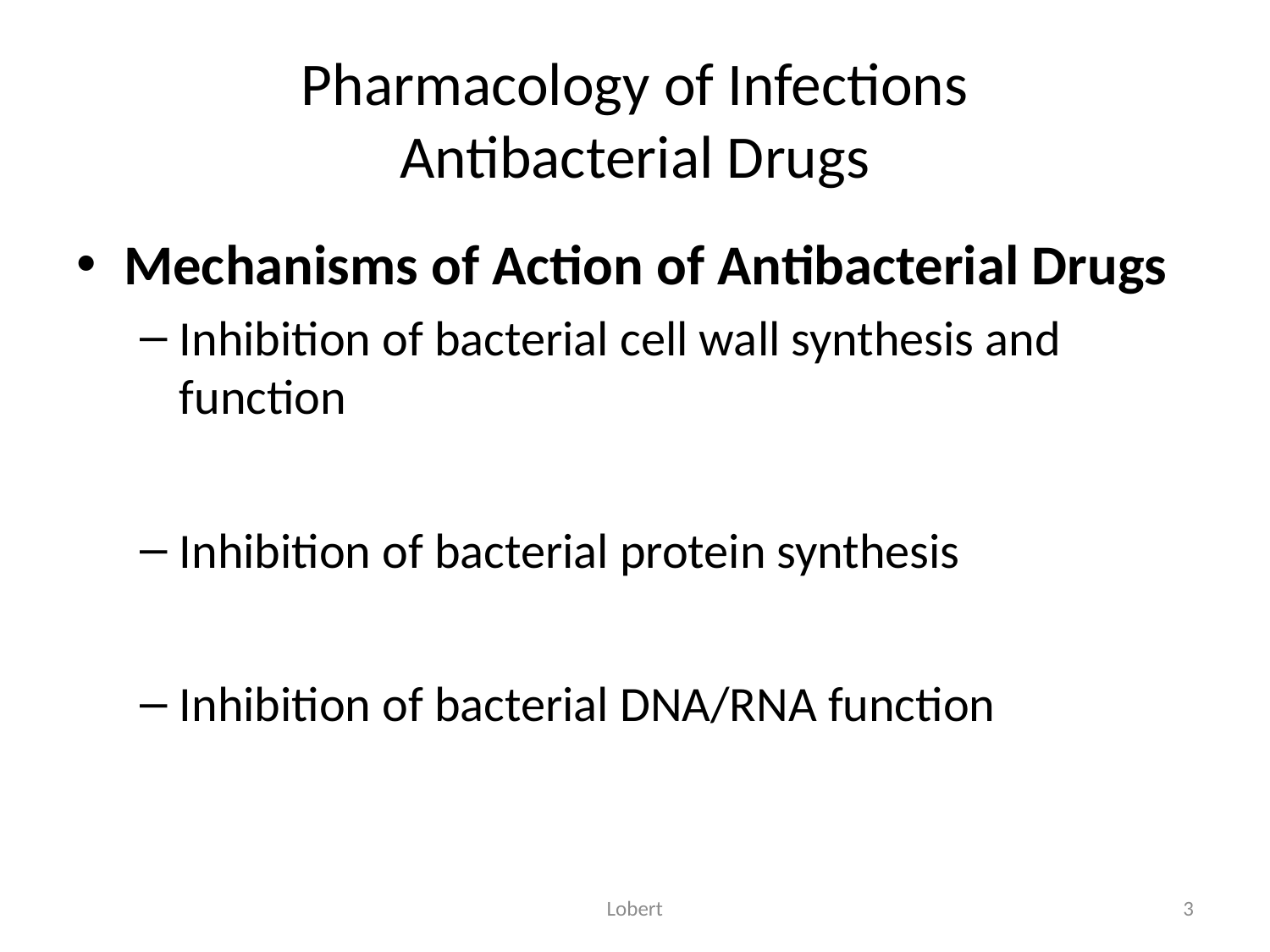

# Pharmacology of Infections Antibacterial Drugs
Mechanisms of Action of Antibacterial Drugs
Inhibition of bacterial cell wall synthesis and function

Inhibition of bacterial protein synthesis

Inhibition of bacterial DNA/RNA function
Lobert
3